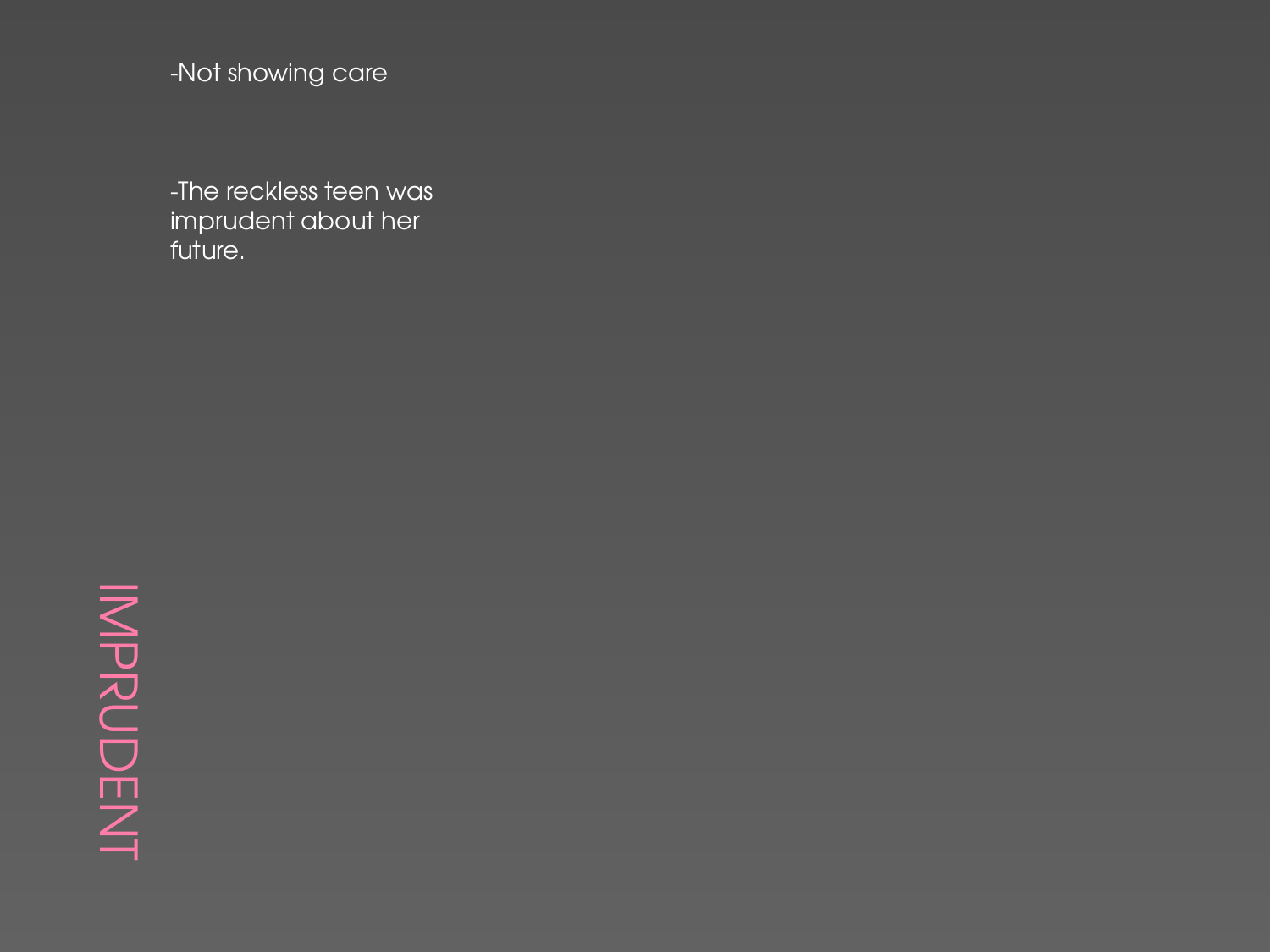

# Imprudent
-Not showing care

-The reckless teen was imprudent about her future.